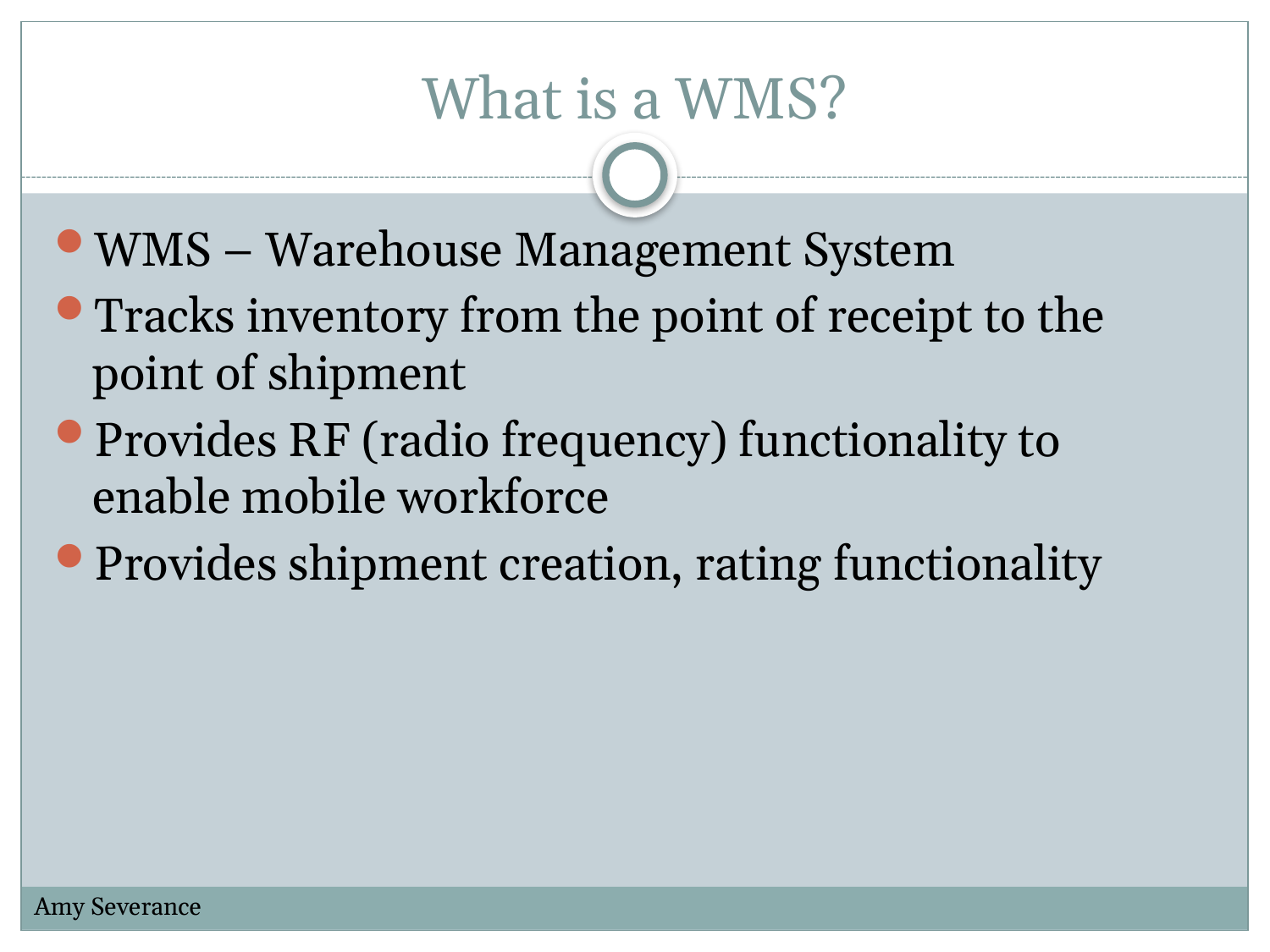

# What is a WMS?
WMS – Warehouse Management System
Tracks inventory from the point of receipt to the point of shipment
Provides RF (radio frequency) functionality to enable mobile workforce
Provides shipment creation, rating functionality
Amy Severance